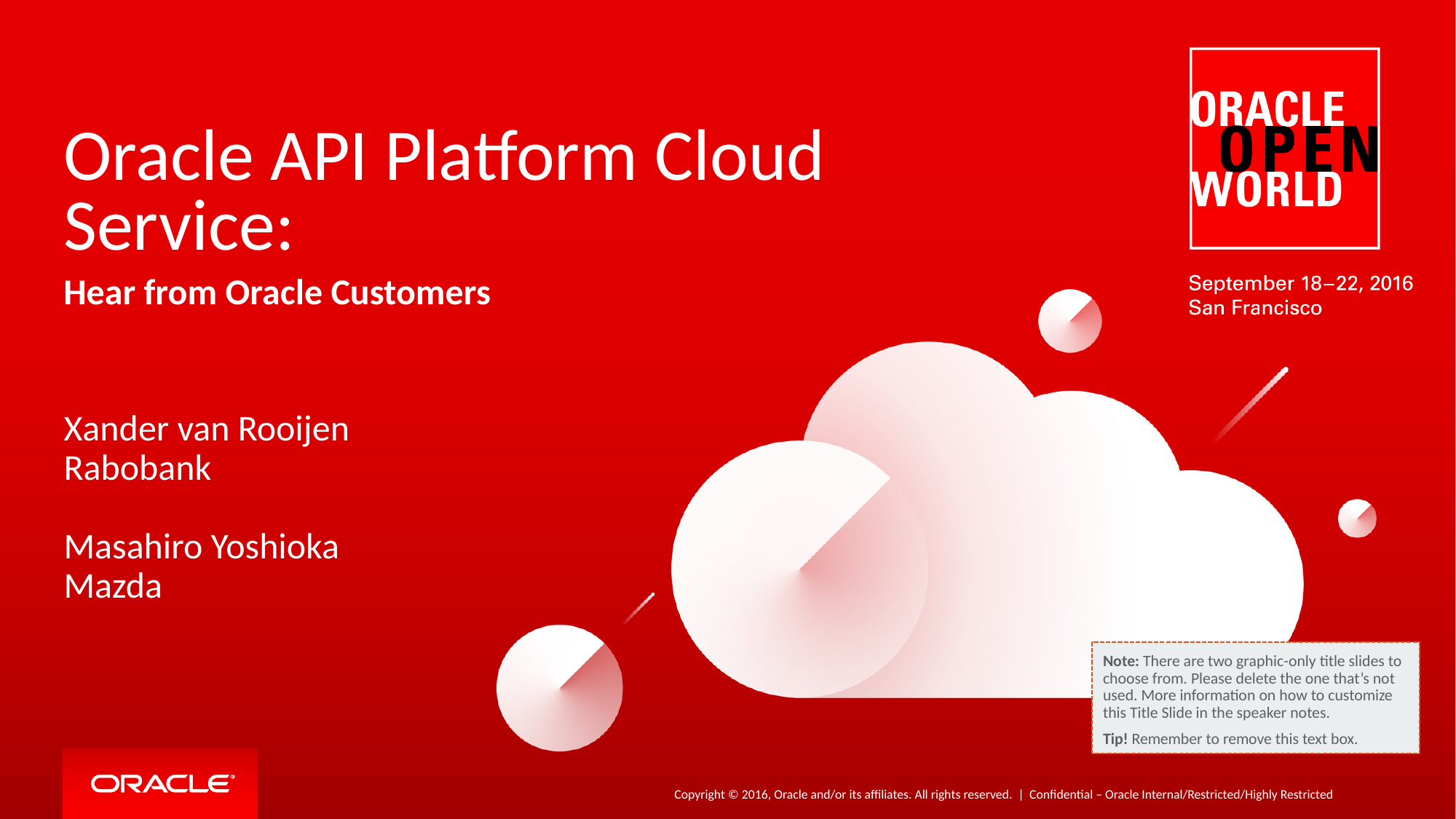

# Oracle API Platform Cloud Service:
Hear from Oracle Customers
Xander van Rooijen
Rabobank

Masahiro Yoshioka
Mazda
Note: There are two graphic-only title slides to choose from. Please delete the one that’s not used. More information on how to customize this Title Slide in the speaker notes.
Tip! Remember to remove this text box.
Confidential – Oracle Internal/Restricted/Highly Restricted